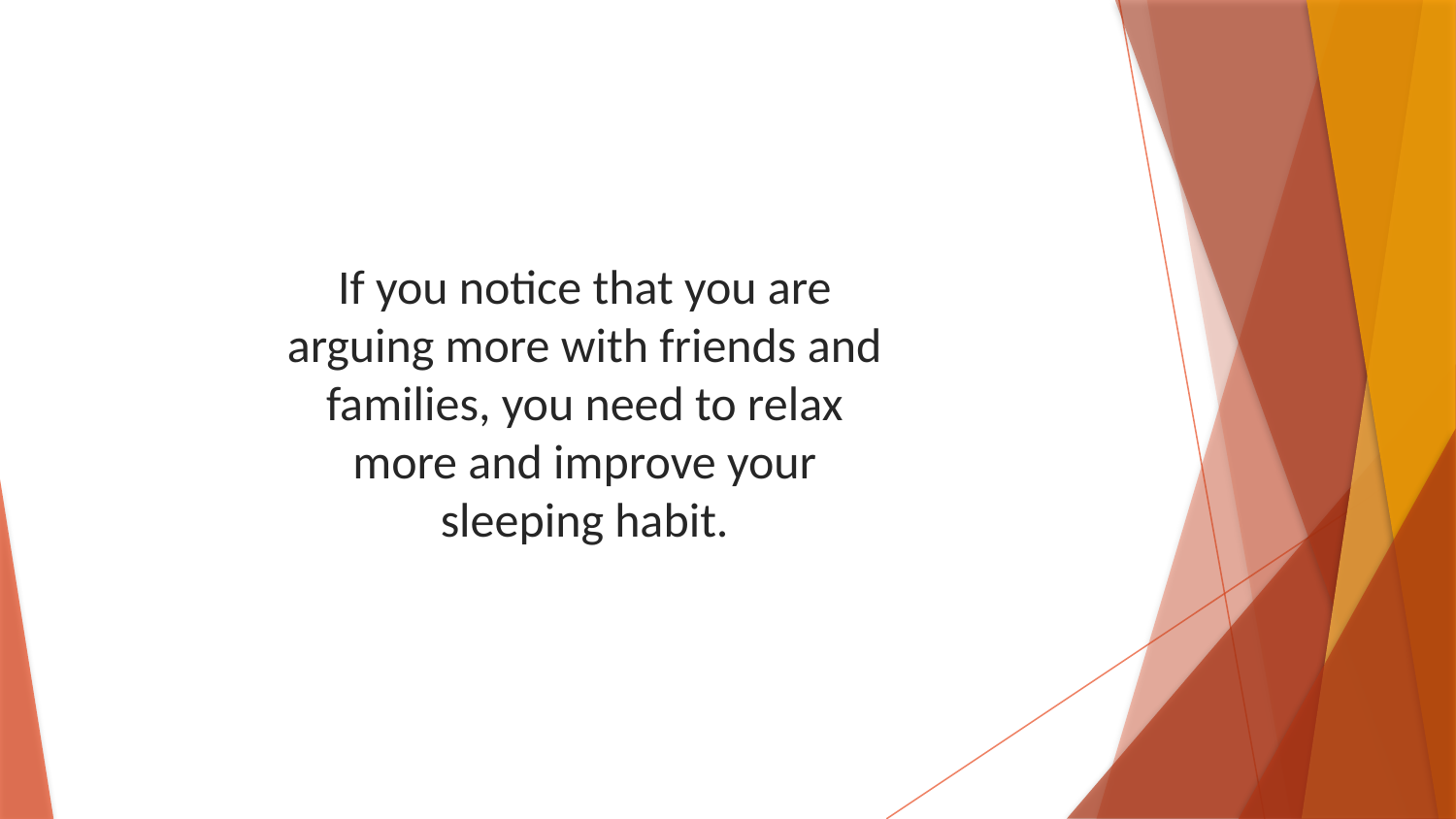

If you notice that you are arguing more with friends and families, you need to relax more and improve your sleeping habit.